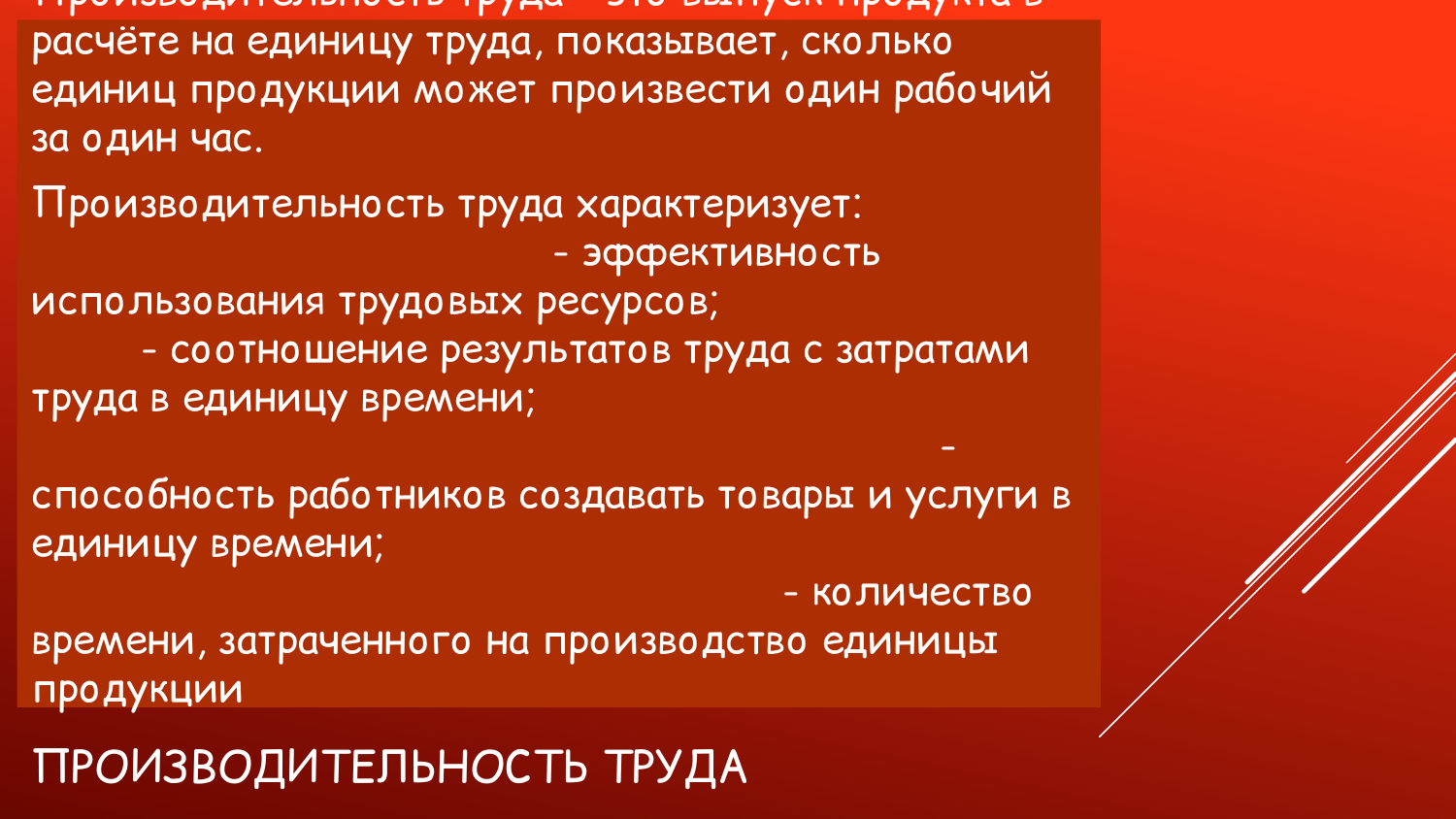

Производительность труда – это выпуск продукта в расчёте на единицу труда, показывает, сколько единиц продукции может произвести один рабочий за один час.
Производительность труда характеризует:                                                              - эффективность использования трудовых ресурсов;                                        - соотношение результатов труда с затратами труда в единицу времени;                                                                                                                         - способность работников создавать товары и услуги в единицу времени;                                                                                                                        - количество времени, затраченного на производство единицы продукции

# Производительность труда